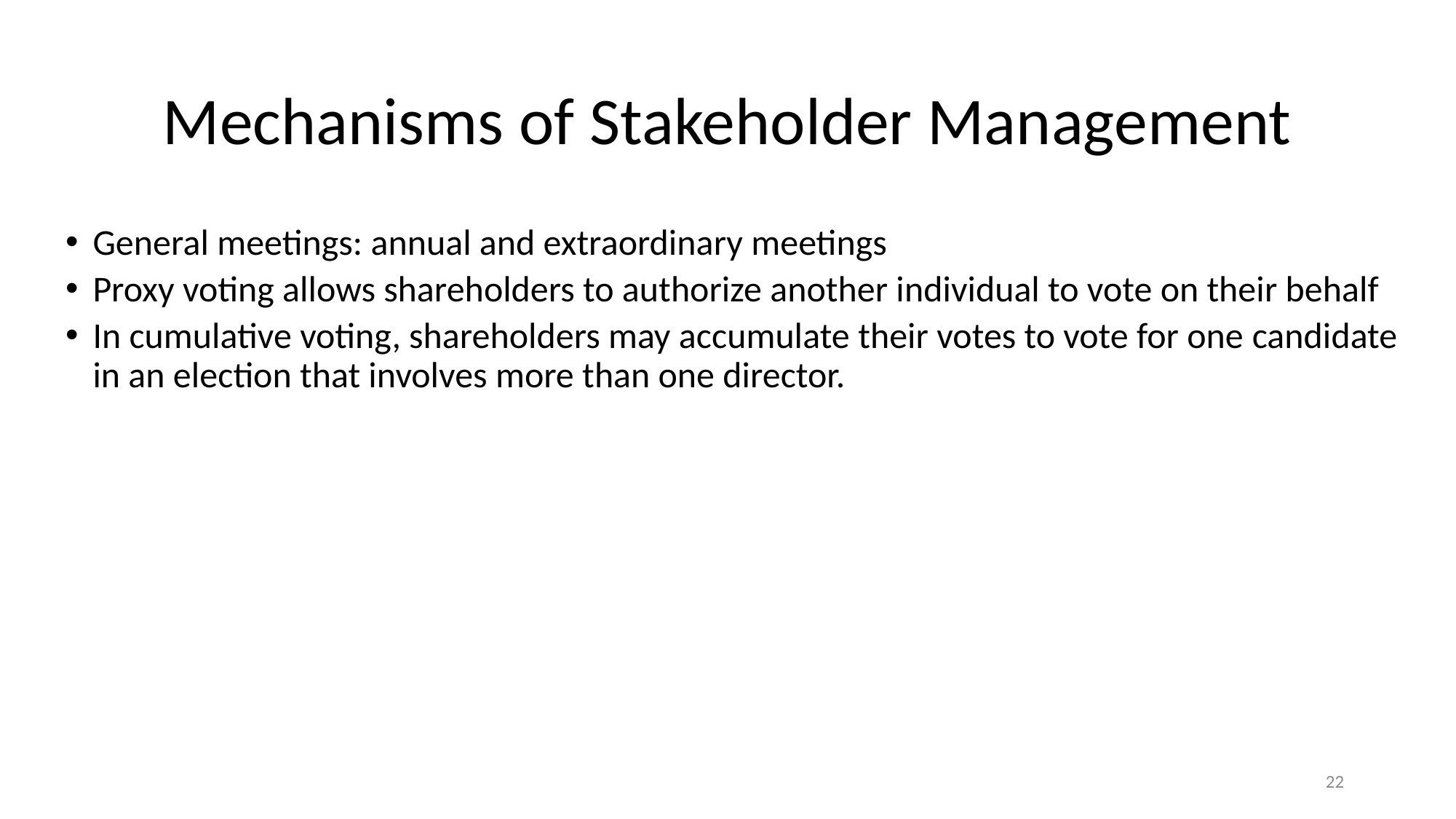

# Mechanisms of Stakeholder Management
General meetings: annual and extraordinary meetings
Proxy voting allows shareholders to authorize another individual to vote on their behalf
In cumulative voting, shareholders may accumulate their votes to vote for one candidate in an election that involves more than one director.

22